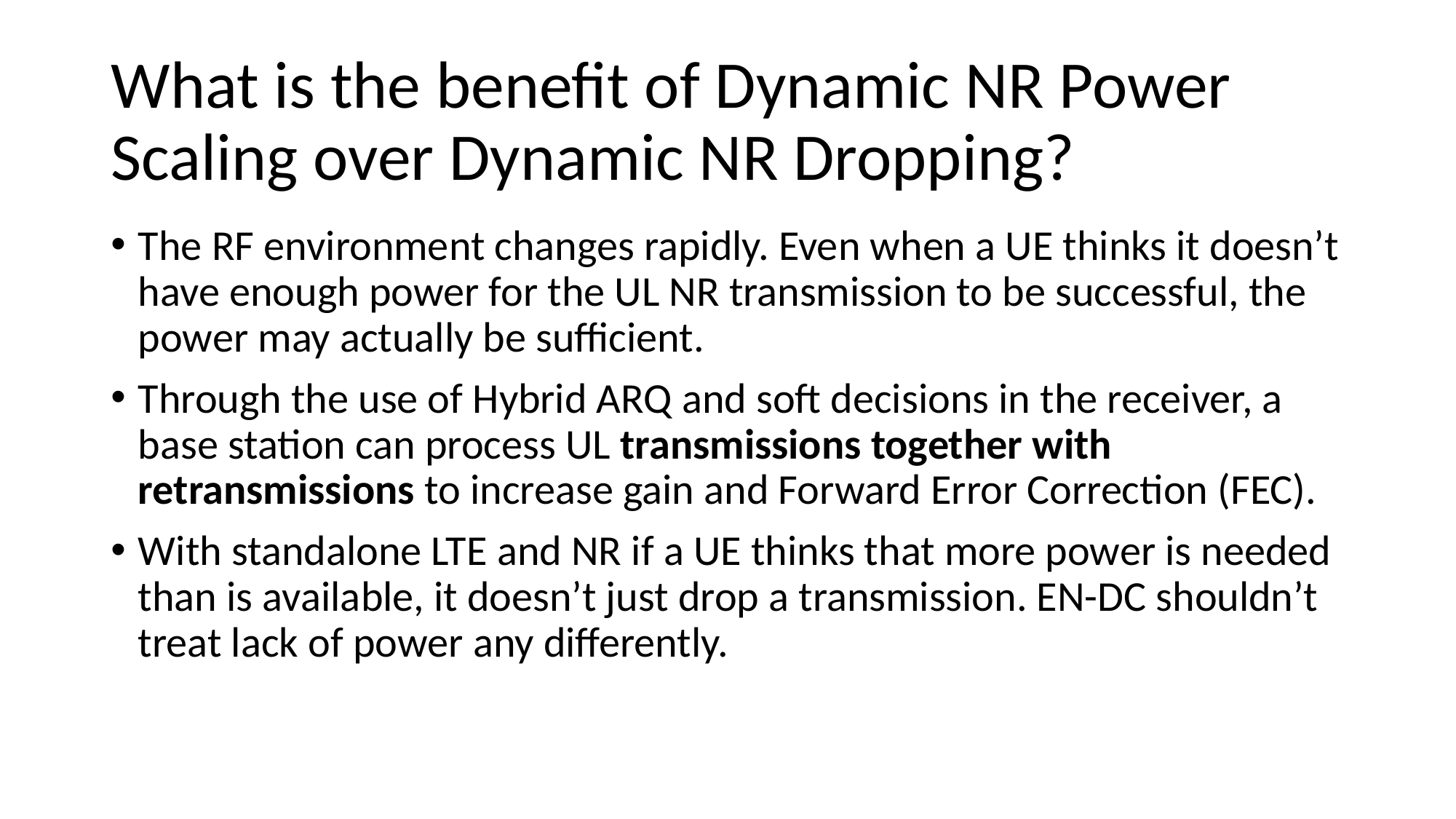

# What is the benefit of Dynamic NR Power Scaling over Dynamic NR Dropping?
The RF environment changes rapidly. Even when a UE thinks it doesn’t have enough power for the UL NR transmission to be successful, the power may actually be sufficient.
Through the use of Hybrid ARQ and soft decisions in the receiver, a base station can process UL transmissions together with retransmissions to increase gain and Forward Error Correction (FEC).
With standalone LTE and NR if a UE thinks that more power is needed than is available, it doesn’t just drop a transmission. EN-DC shouldn’t treat lack of power any differently.